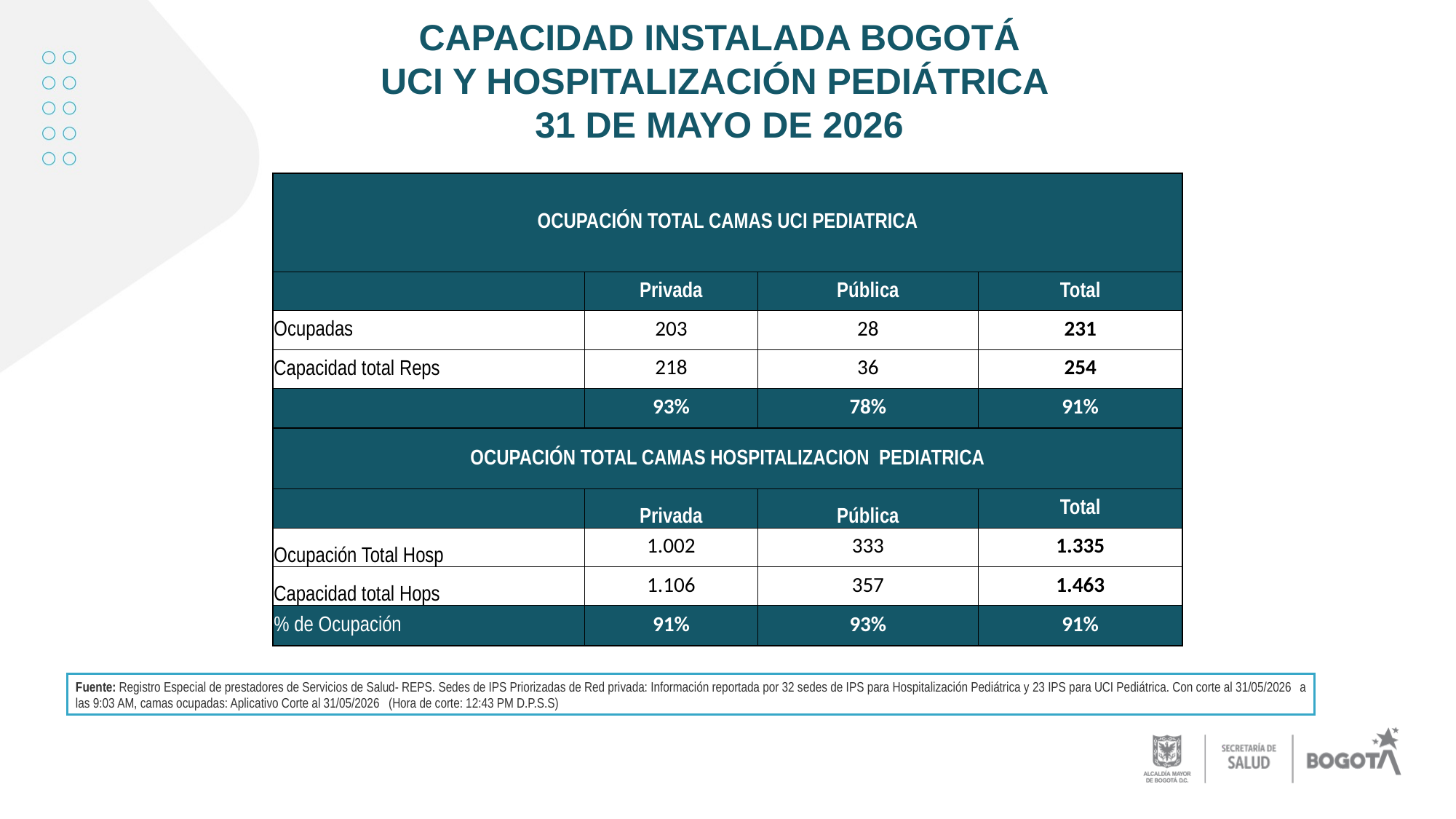

# CAPACIDAD INSTALADA BOGOTÁ UCI Y HOSPITALIZACIÓN PEDIÁTRICA 31 DE MAYO DE 2026
| OCUPACIÓN TOTAL CAMAS UCI PEDIATRICA |  |  |  |
| --- | --- | --- | --- |
| ​ | Privada​ | Pública​ | Total |
| Ocupadas​ | 203 | 28 | 231 |
| Capacidad total Reps | 218 | 36 | 254 |
|  | 93% | 78% | 91% |
| OCUPACIÓN TOTAL CAMAS HOSPITALIZACION PEDIATRICA |  |  |  |
| ​ | Privada​ | Pública​ | Total |
| Ocupación Total Hosp | 1.002 | 333 | 1.335 |
| Capacidad total Hops | 1.106 | 357 | 1.463 |
| % de Ocupación | 91% | 93% | 91% |
Fuente: Registro Especial de prestadores de Servicios de Salud- REPS. Sedes de IPS Priorizadas de Red privada: Información reportada por 32 sedes de IPS para Hospitalización Pediátrica y 23 IPS para UCI Pediátrica. Con corte al 31/05/2026   a las 9:03 AM, camas ocupadas: Aplicativo Corte al 31/05/2026   (Hora de corte: 12:43 PM D.P.S.S)